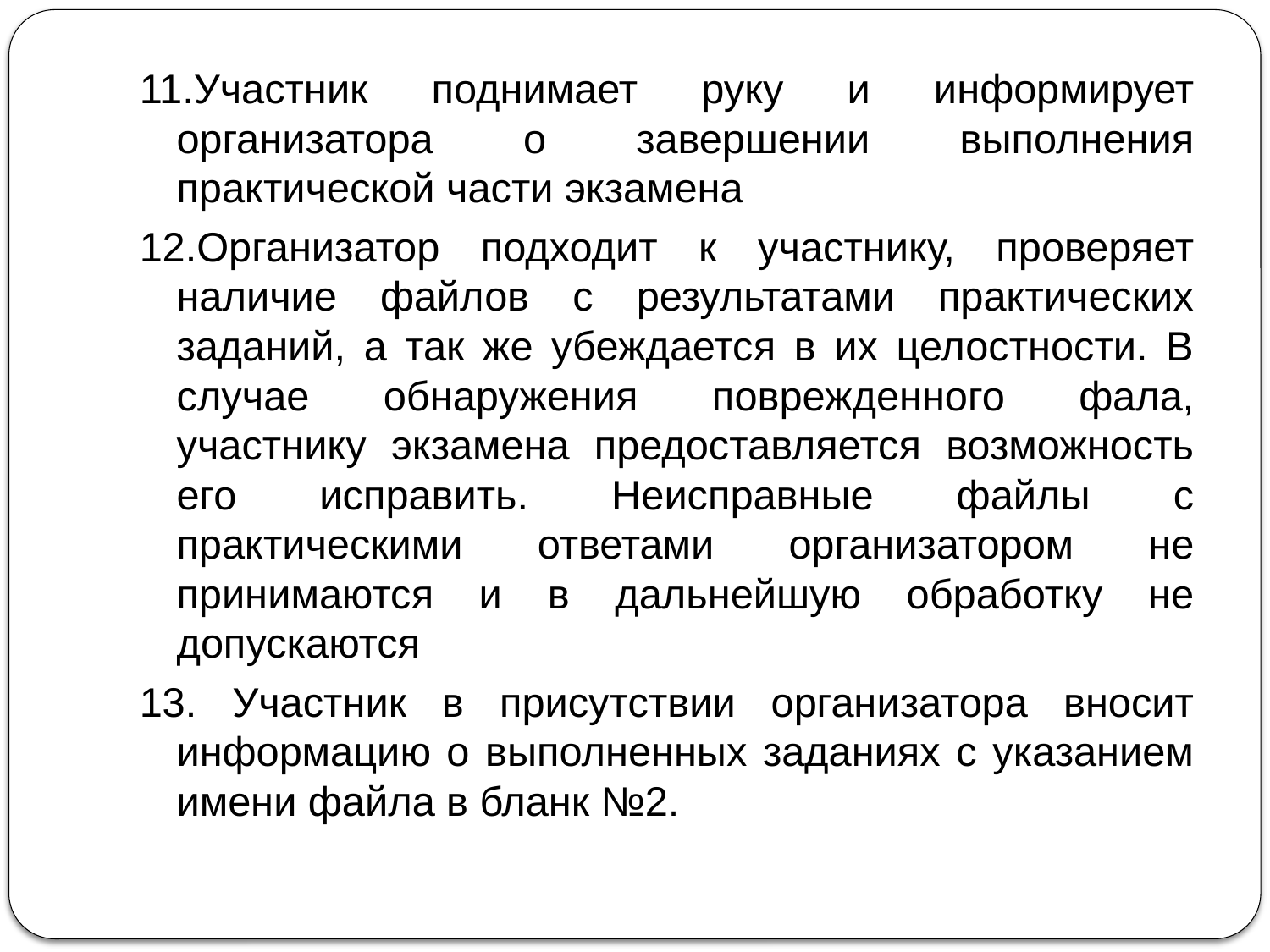

11.Участник поднимает руку и информирует организатора о завершении выполнения практической части экзамена
12.Организатор подходит к участнику, проверяет наличие файлов с результатами практических заданий, а так же убеждается в их целостности. В случае обнаружения поврежденного фала, участнику экзамена предоставляется возможность его исправить. Неисправные файлы с практическими ответами организатором не принимаются и в дальнейшую обработку не допускаются
13. Участник в присутствии организатора вносит информацию о выполненных заданиях с указанием имени файла в бланк №2.